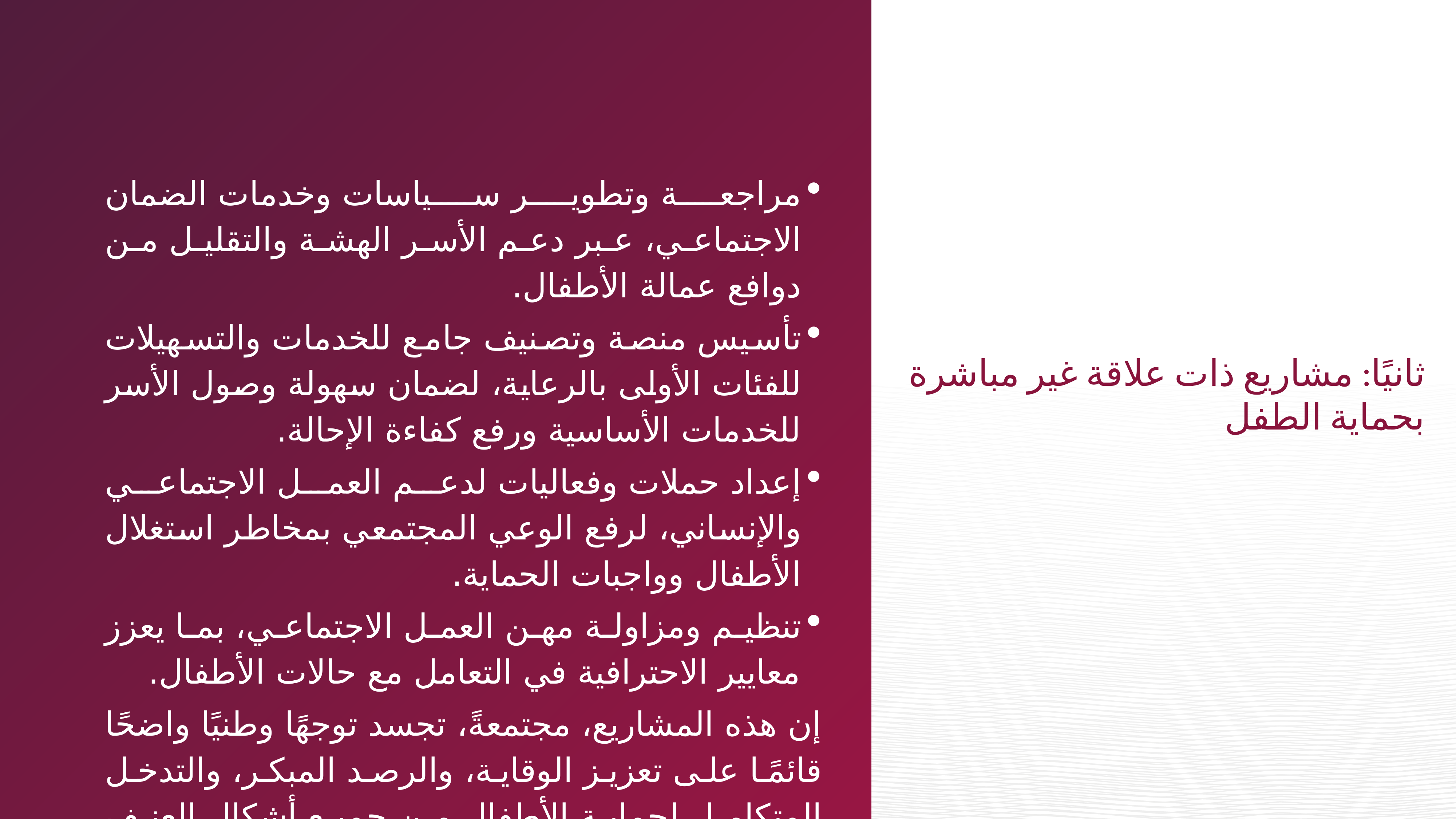

مراجعة وتطوير سياسات وخدمات الضمان الاجتماعي، عبر دعم الأسر الهشة والتقليل من دوافع عمالة الأطفال.
تأسيس منصة وتصنيف جامع للخدمات والتسهيلات للفئات الأولى بالرعاية، لضمان سهولة وصول الأسر للخدمات الأساسية ورفع كفاءة الإحالة.
إعداد حملات وفعاليات لدعم العمل الاجتماعي والإنساني، لرفع الوعي المجتمعي بمخاطر استغلال الأطفال وواجبات الحماية.
تنظيم ومزاولة مهن العمل الاجتماعي، بما يعزز معايير الاحترافية في التعامل مع حالات الأطفال.
إن هذه المشاريع، مجتمعةً، تجسد توجهًا وطنيًا واضحًا قائمًا على تعزيز الوقاية، والرصد المبكر، والتدخل المتكامل لحماية الأطفال من جميع أشكال العنف والاستغلال، وبما ينسجم مع رؤية قطر الوطنية 2030 والتزامات الدولة بالاتفاقيات الدولية ذات الصلة بحماية الطفل وحقوقه.
# ثانيًا: مشاريع ذات علاقة غير مباشرة بحماية الطفل